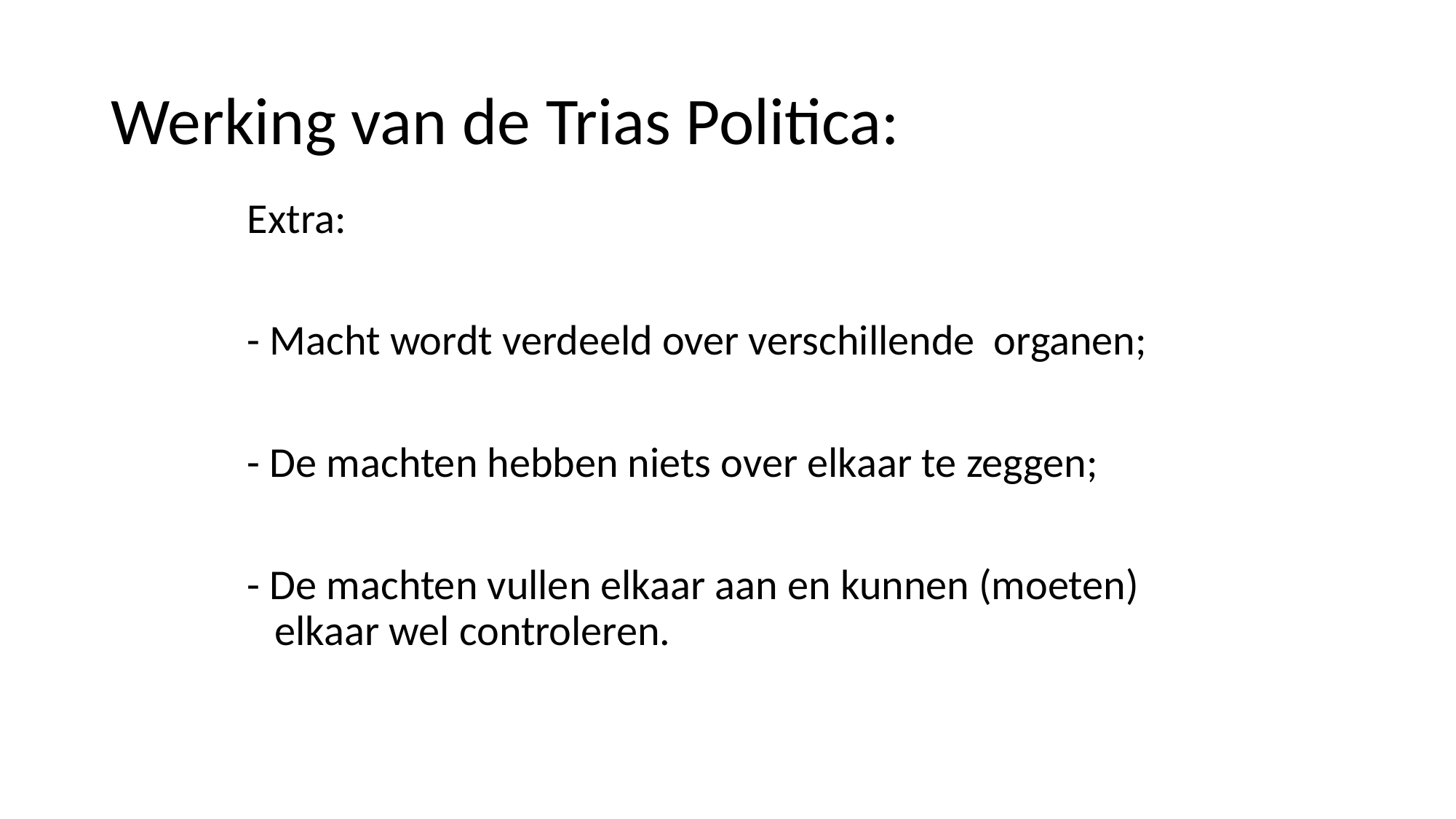

# Werking van de Trias Politica:
Extra:

- Macht wordt verdeeld over verschillende  organen;

- De machten hebben niets over elkaar te zeggen;

- De machten vullen elkaar aan en kunnen (moeten) elkaar wel controleren.